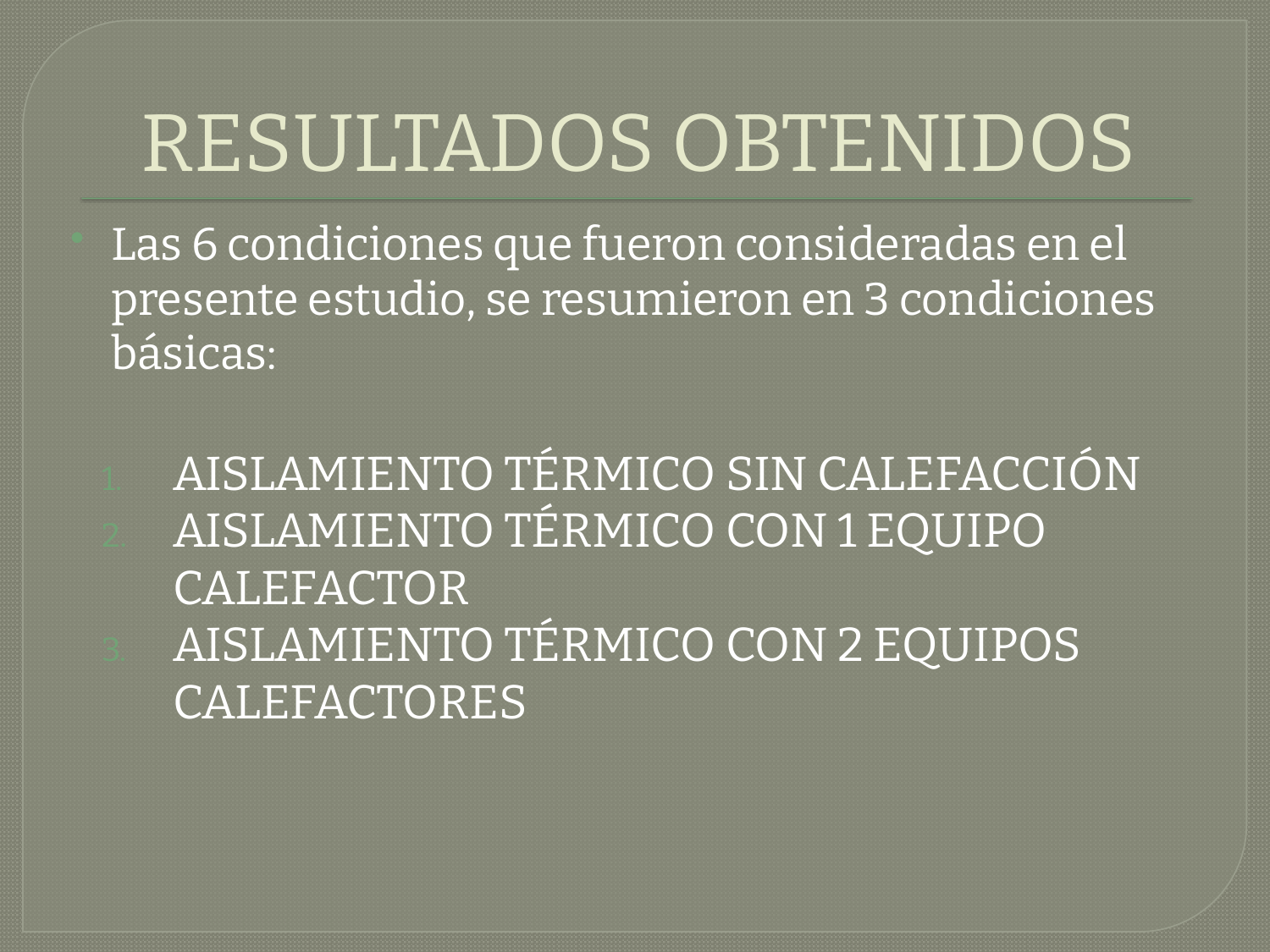

# RESULTADOS OBTENIDOS
Las 6 condiciones que fueron consideradas en el presente estudio, se resumieron en 3 condiciones básicas:

AISLAMIENTO TÉRMICO SIN CALEFACCIÓN
AISLAMIENTO TÉRMICO CON 1 EQUIPO CALEFACTOR
AISLAMIENTO TÉRMICO CON 2 EQUIPOS CALEFACTORES